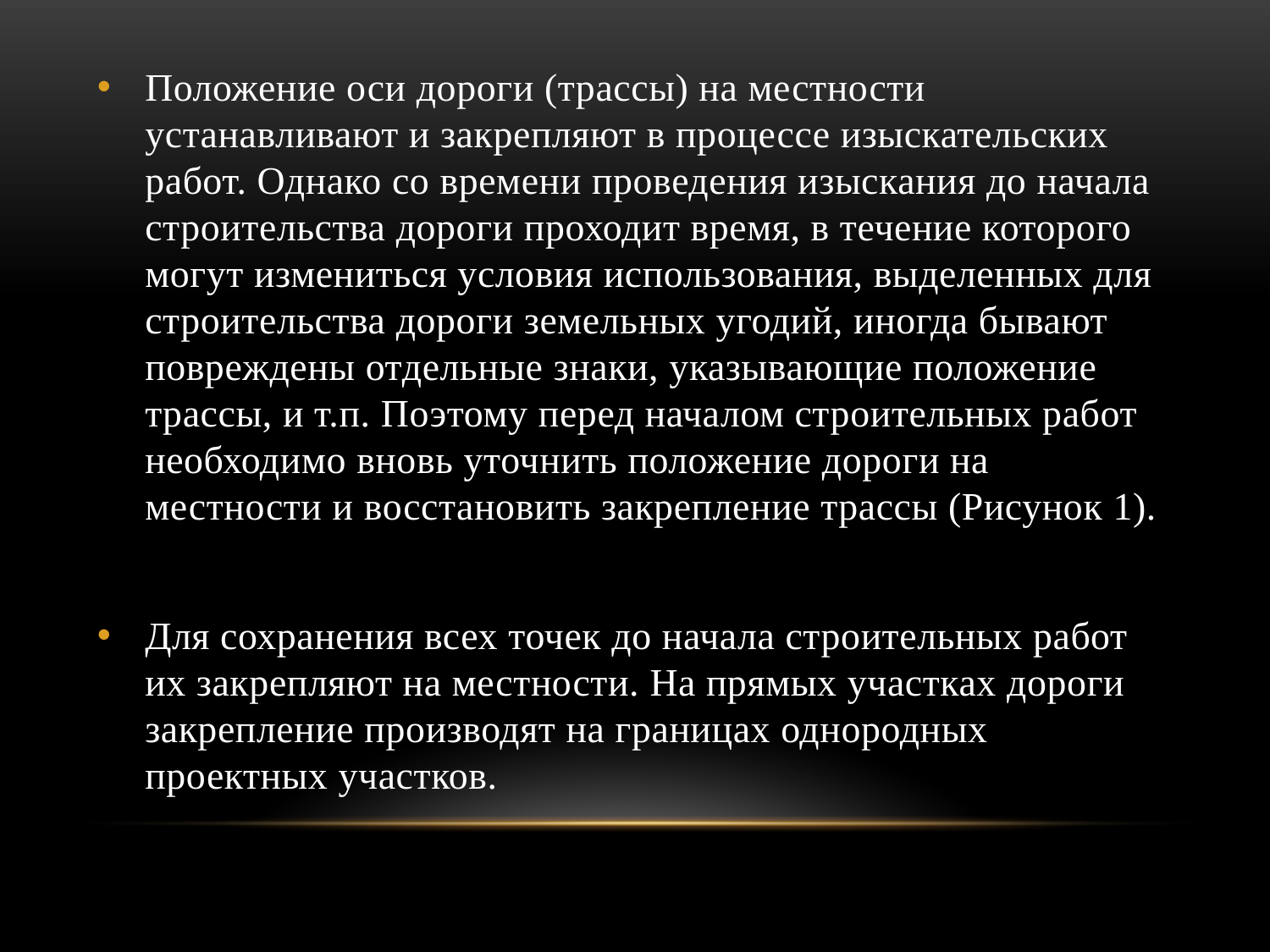

Положение оси дороги (трассы) на местности устанавливают и закрепляют в процессе изыскательских работ. Однако со времени проведения изыскания до начала строительства дороги проходит время, в течение которого могут измениться условия использования, выделенных для строительства дороги земельных угодий, иногда бывают повреждены отдельные знаки, указывающие положение трассы, и т.п. Поэтому перед началом строительных работ необходимо вновь уточнить положение дороги на местности и восстановить закрепление трассы (Рисунок 1).

Для сохранения всех точек до начала строительных работ их закрепляют на местности. На прямых участках дороги закрепление производят на границах однородных проектных участков.